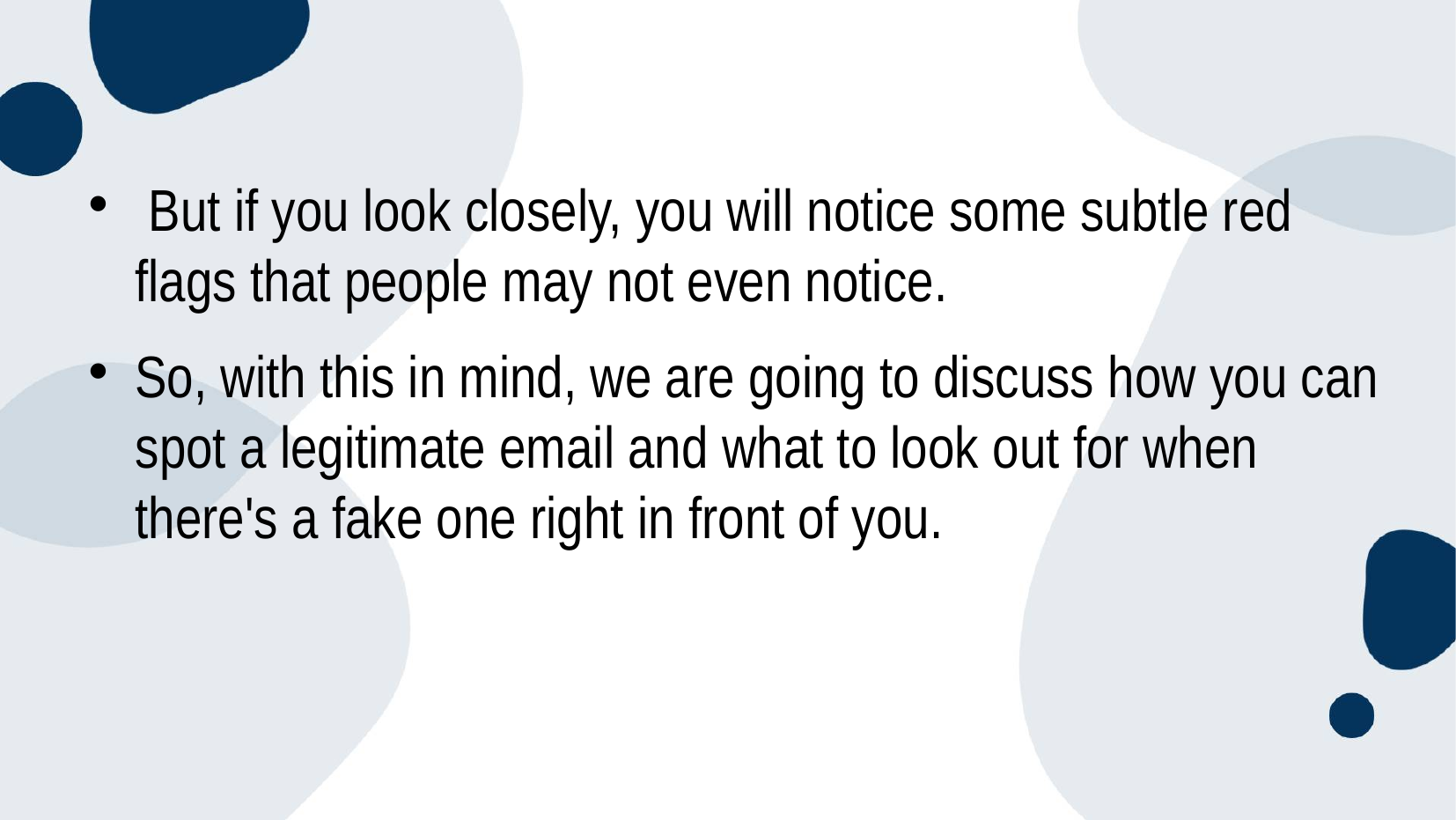

#
 But if you look closely, you will notice some subtle red flags that people may not even notice.
So, with this in mind, we are going to discuss how you can spot a legitimate email and what to look out for when there's a fake one right in front of you.